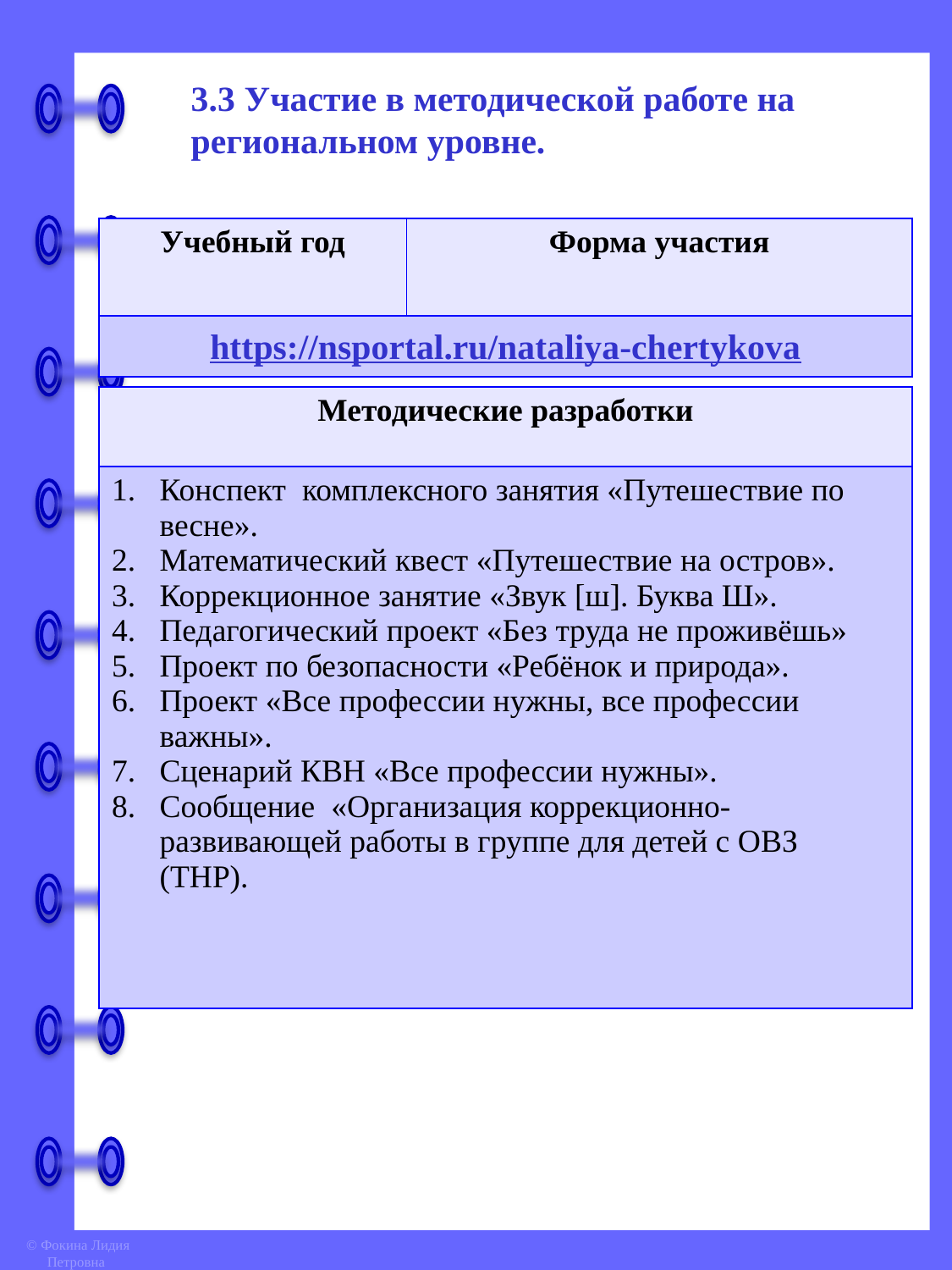

3.3 Участие в методической работе на региональном уровне.

| Учебный год | Форма участия |
| --- | --- |
| https://nsportal.ru/nataliya-chertykova |  |
| Методические разработки |
| --- |
| Конспект комплексного занятия «Путешествие по весне». Математический квест «Путешествие на остров». Коррекционное занятие «Звук [ш]. Буква Ш». Педагогический проект «Без труда не проживёшь» Проект по безопасности «Ребёнок и природа». Проект «Все профессии нужны, все профессии важны». Сценарий КВН «Все профессии нужны». Сообщение «Организация коррекционно-развивающей работы в группе для детей с ОВЗ (ТНР). |